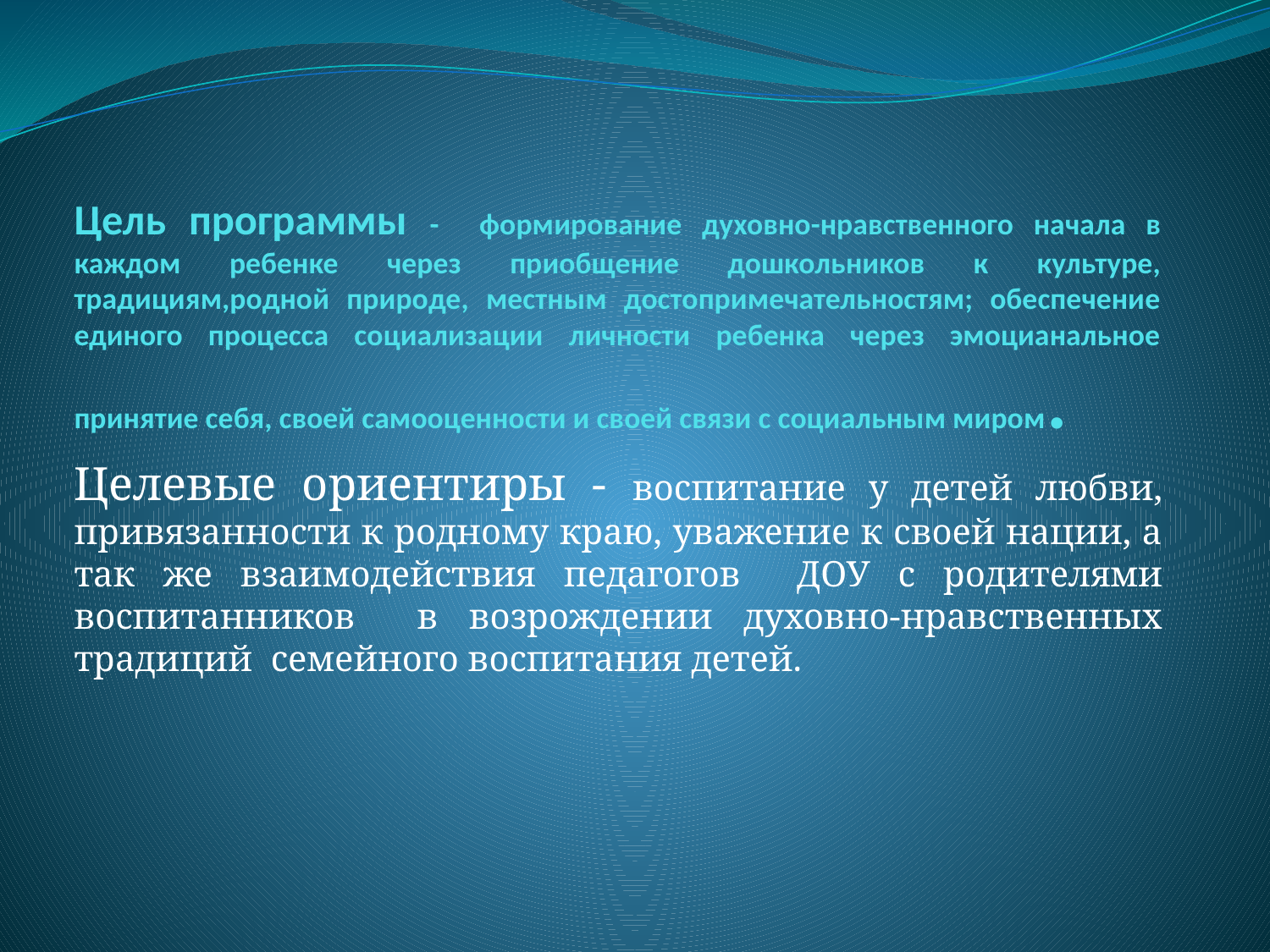

# Цель программы -  формирование духовно-нравственного начала в каждом ребенке через приобщение дошкольников к культуре, традициям,родной природе, местным достопримечательностям; обеспечение единого процесса социализации личности ребенка через эмоцианальное принятие себя, своей самооценности и своей связи с социальным миром.
Целевые ориентиры - воспитание у детей любви, привязанности к родному краю, уважение к своей нации, а так же взаимодействия педагогов  ДОУ с родителями воспитанников  в возрождении духовно-нравственных традиций  семейного воспитания детей.